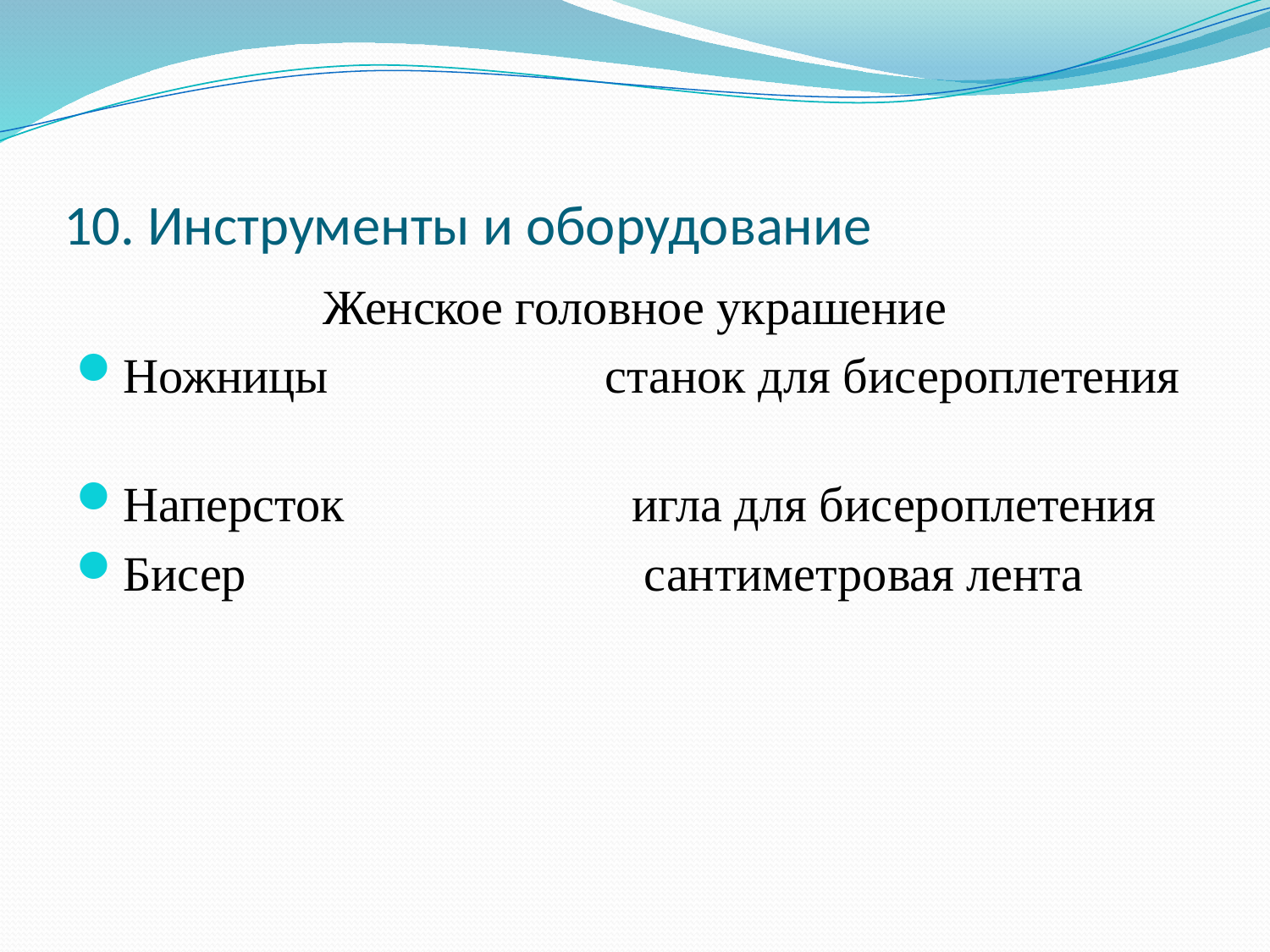

# 10. Инструменты и оборудование
Женское головное украшение
Ножницы                      станок для бисероплетения
Наперсток 	                 игла для бисероплетения
Бисер 	                  сантиметровая лента